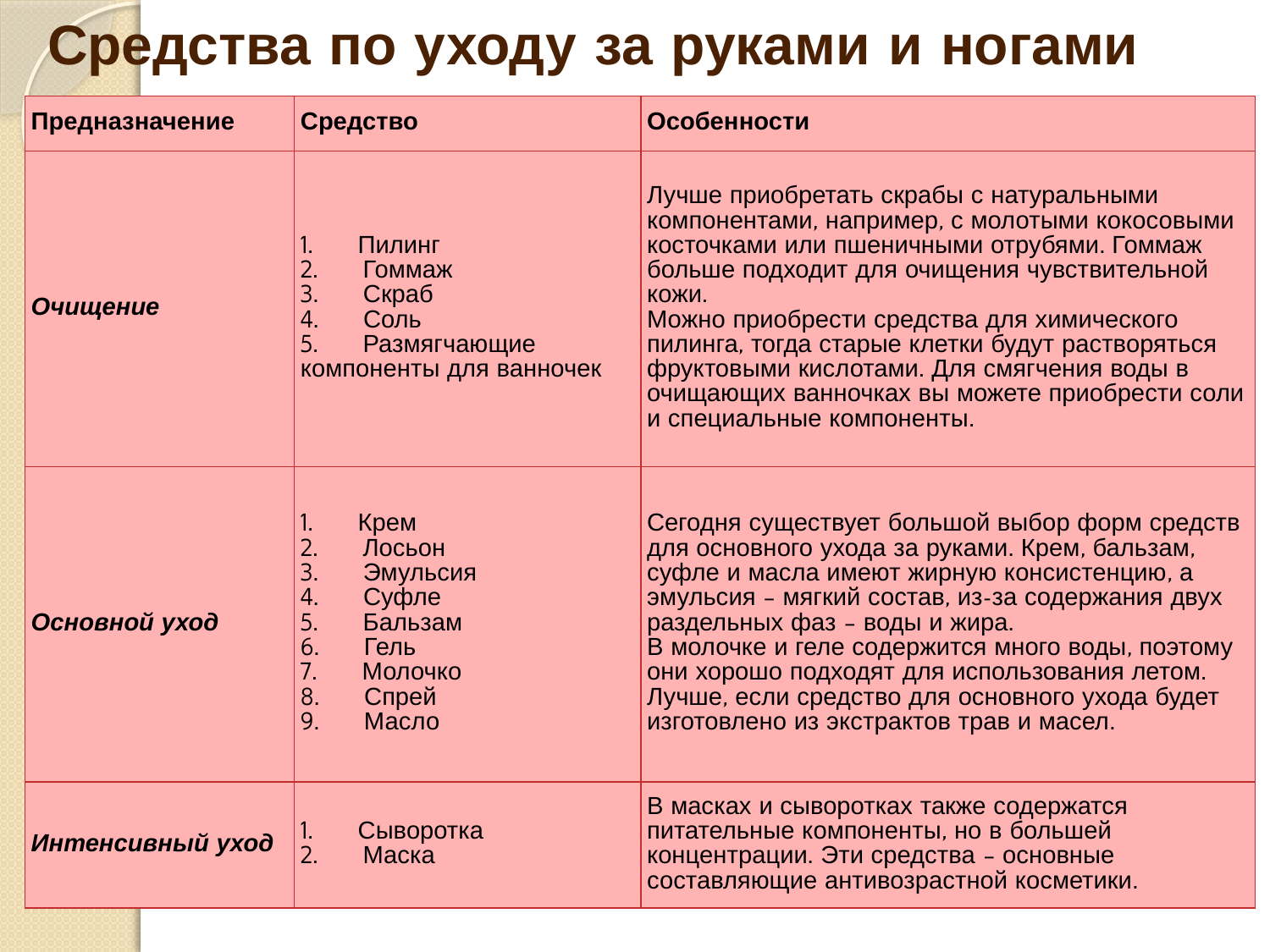

# Средства по уходу за руками и ногами
| Предназначение | Средство | Особенности |
| --- | --- | --- |
| Очищение | 1.      Пилинг 2.      Гоммаж 3.      Скраб 4.      Соль 5.      Размягчающие компоненты для ванночек | Лучше приобретать скрабы с натуральными компонентами, например, с молотыми кокосовыми косточками или пшеничными отрубями. Гоммаж больше подходит для очищения чувствительной кожи. Можно приобрести средства для химического пилинга, тогда старые клетки будут растворяться фруктовыми кислотами. Для смягчения воды в очищающих ванночках вы можете приобрести соли и специальные компоненты. |
| Основной уход | 1.      Крем 2.      Лосьон 3.      Эмульсия 4.      Суфле 5.      Бальзам 6.      Гель 7.      Молочко 8.      Спрей 9.      Масло | Сегодня существует большой выбор форм средств для основного ухода за руками. Крем, бальзам, суфле и масла имеют жирную консистенцию, а эмульсия – мягкий состав, из-за содержания двух раздельных фаз – воды и жира. В молочке и геле содержится много воды, поэтому они хорошо подходят для использования летом. Лучше, если средство для основного ухода будет изготовлено из экстрактов трав и масел. |
| Интенсивный уход | 1.      Сыворотка 2.      Маска | В масках и сыворотках также содержатся питательные компоненты, но в большей концентрации. Эти средства – основные составляющие антивозрастной косметики. |